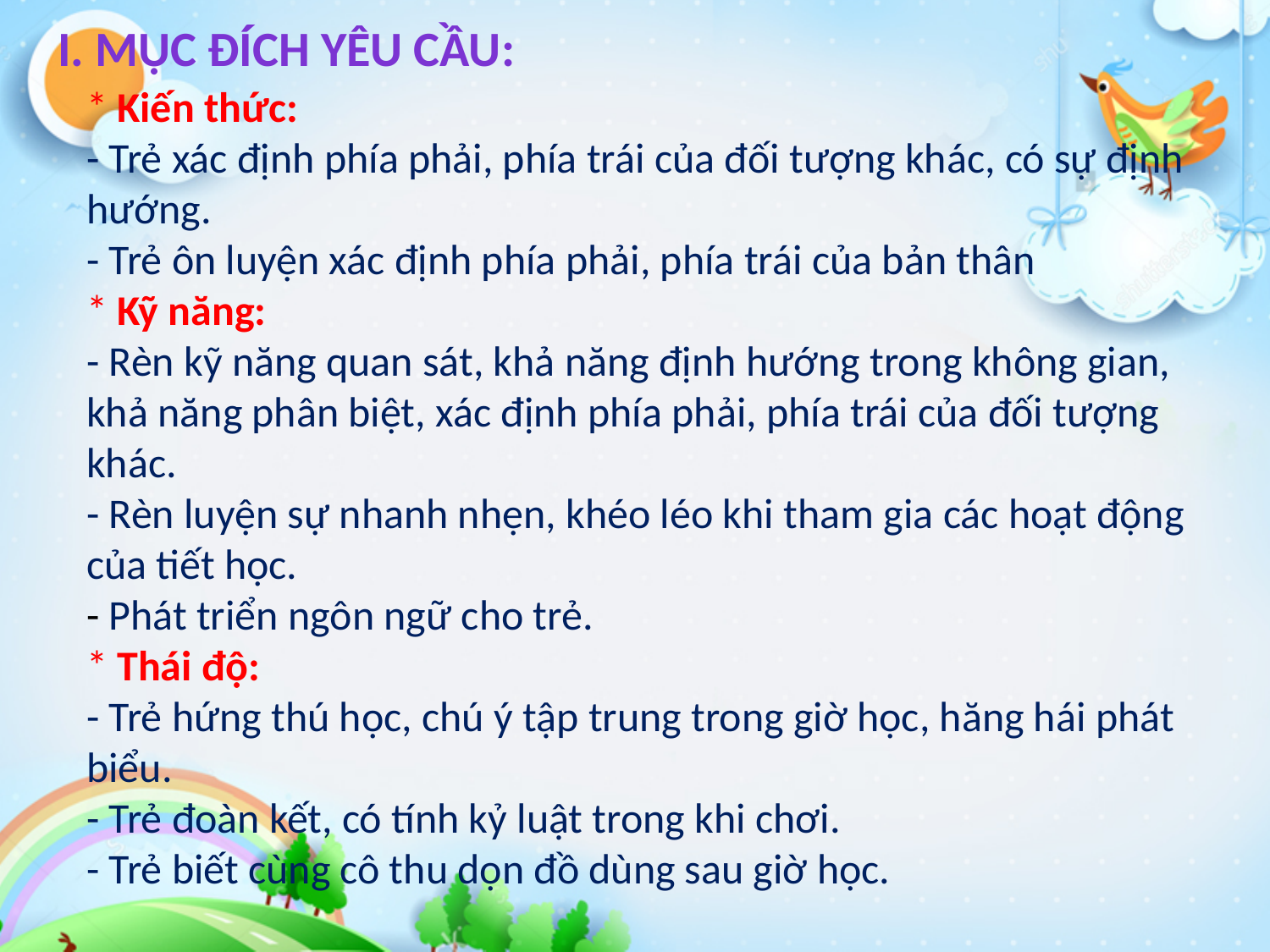

I. Mục đích yêu cầu:
* Kiến thức:
- Trẻ xác định phía phải, phía trái của đối tượng khác, có sự định hướng.
- Trẻ ôn luyện xác định phía phải, phía trái của bản thân
* Kỹ năng:
- Rèn kỹ năng quan sát, khả năng định hướng trong không gian, khả năng phân biệt, xác định phía phải, phía trái của đối tượng khác.
- Rèn luyện sự nhanh nhẹn, khéo léo khi tham gia các hoạt động của tiết học.
- Phát triển ngôn ngữ cho trẻ.
* Thái độ:
- Trẻ hứng thú học, chú ý tập trung trong giờ học, hăng hái phát biểu.
- Trẻ đoàn kết, có tính kỷ luật trong khi chơi.
- Trẻ biết cùng cô thu dọn đồ dùng sau giờ học.